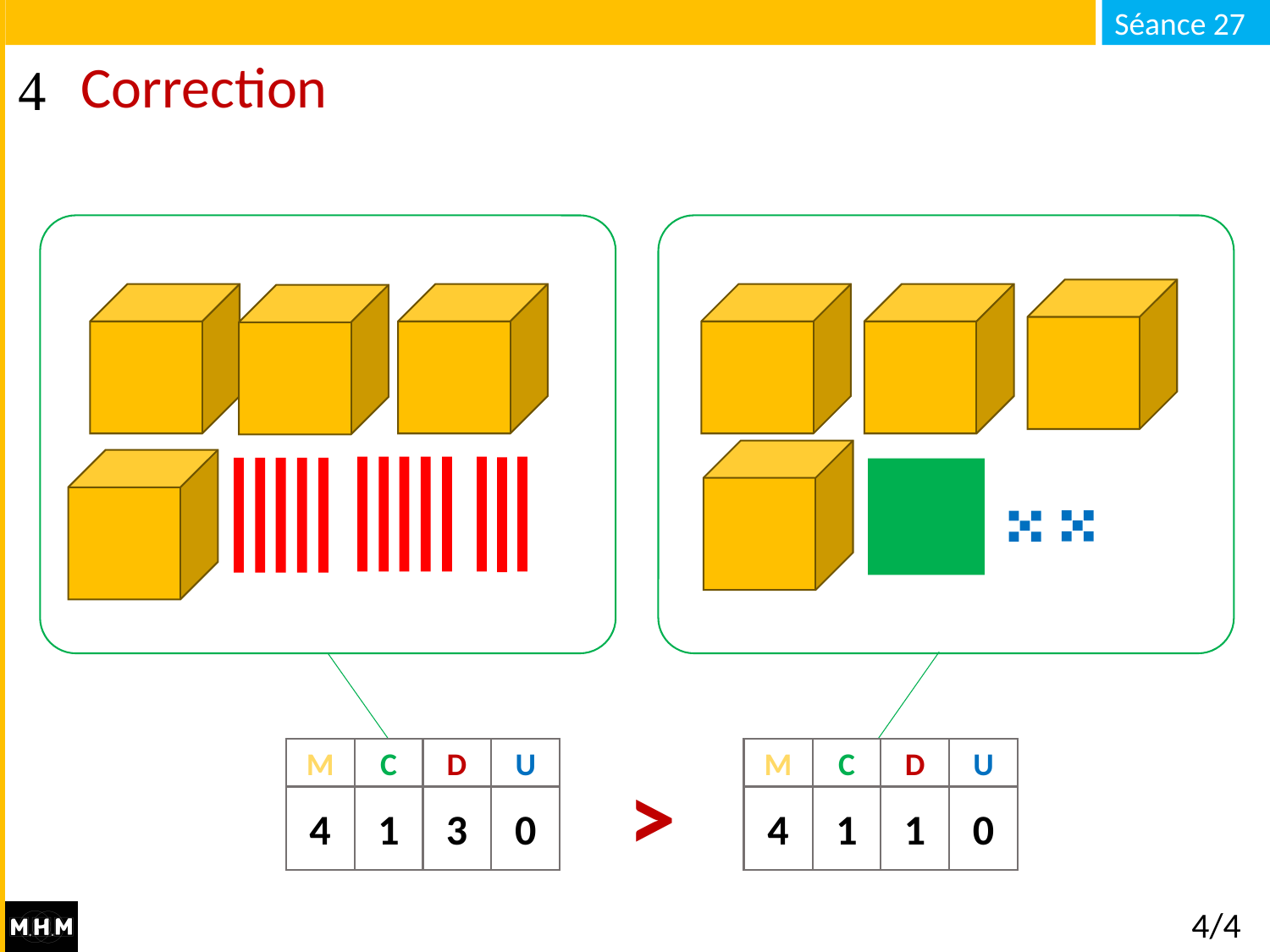

# Correction

M
C
D
U
4
1
3
0
M
C
D
U
4
1
1
0
<
4/4